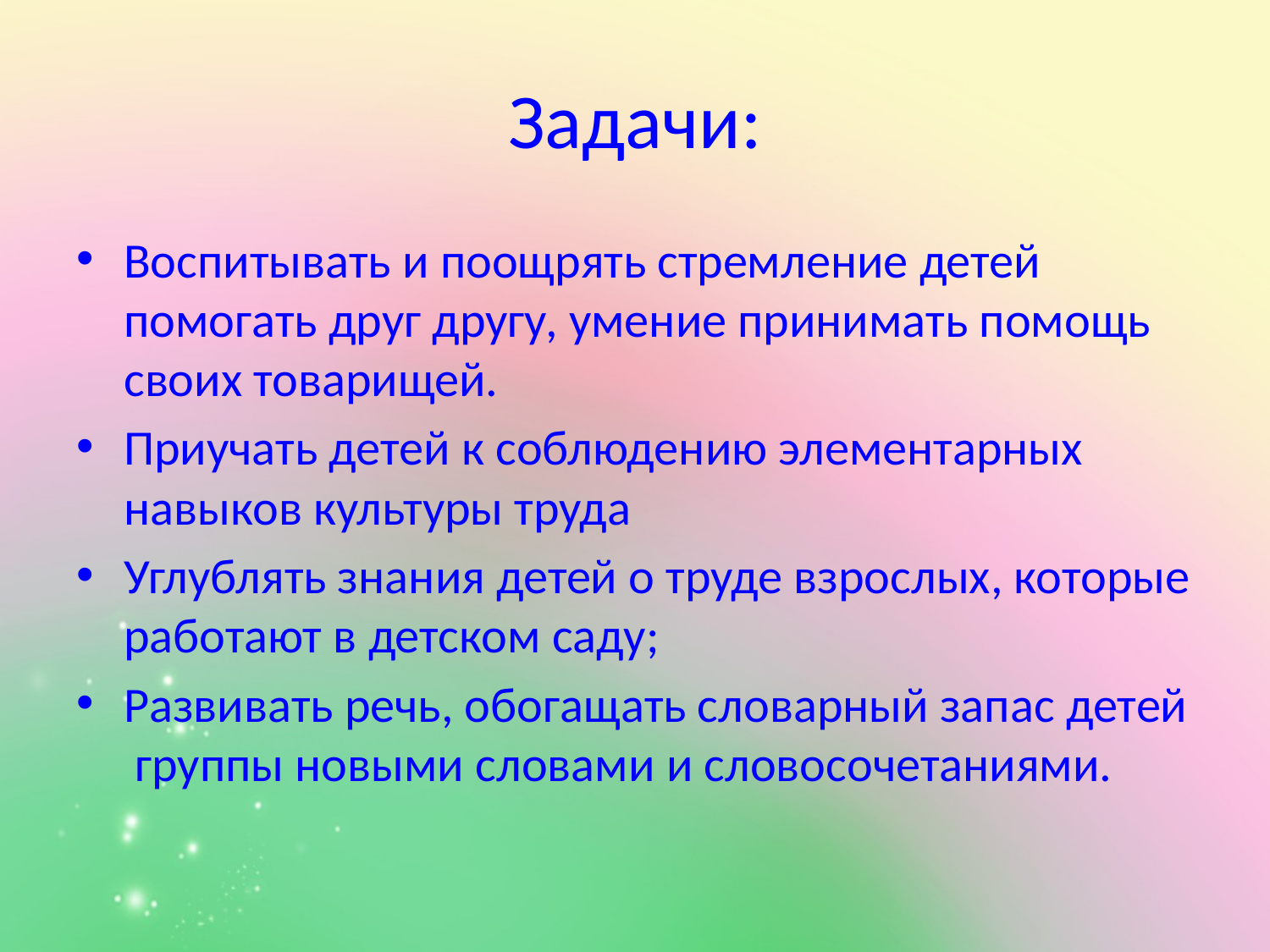

Задачи:
Воспитывать и поощрять стремление детей помогать друг другу, умение принимать помощь своих товарищей.
Приучать детей к соблюдению элементарных навыков культуры труда
Углублять знания детей о труде взрослых, которые работают в детском саду;
Развивать речь, обогащать словарный запас детей  группы новыми словами и словосочетаниями.